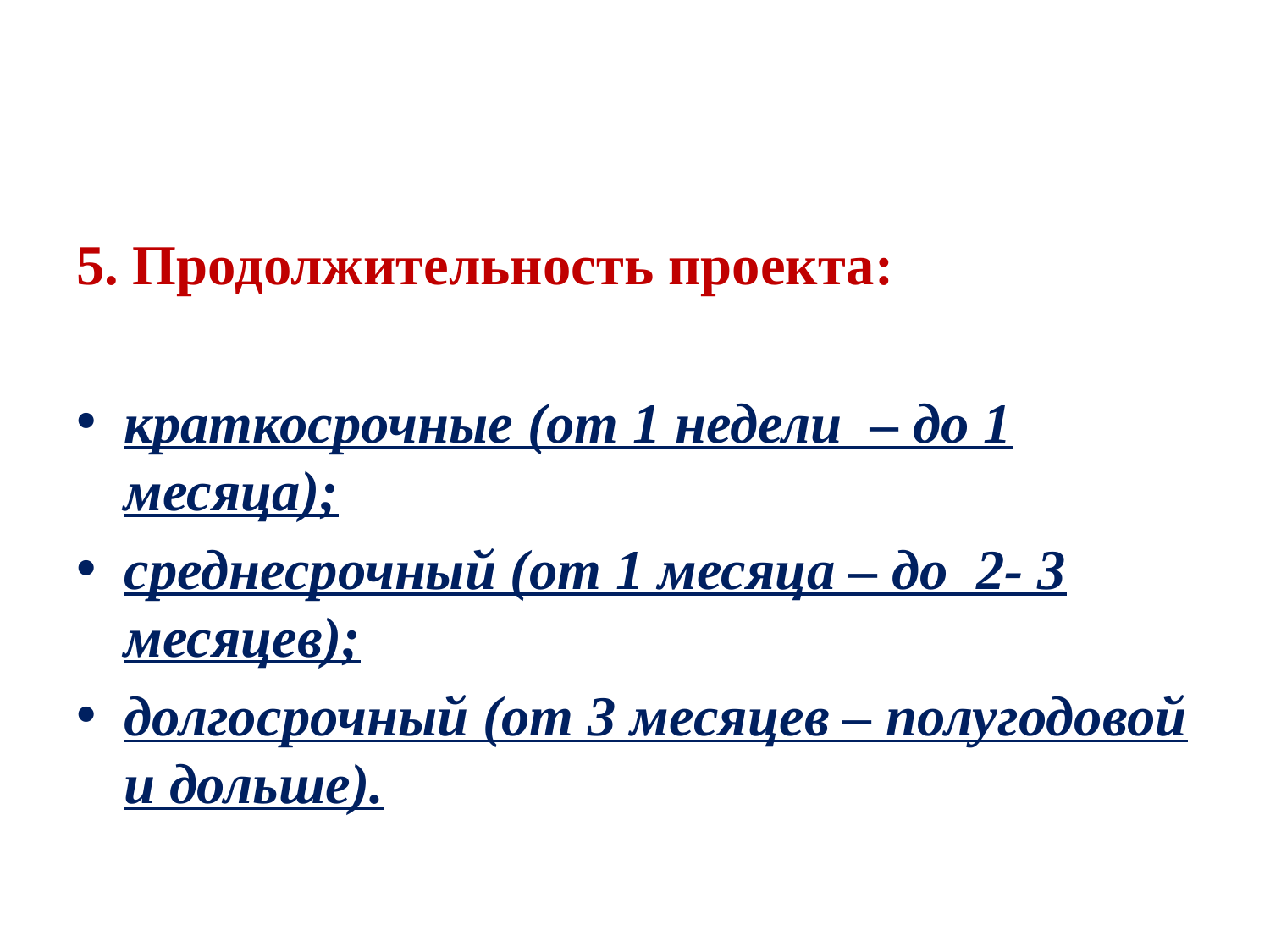

5. Продолжительность проекта:

краткосрочные (от 1 недели  – до 1 месяца);
среднесрочный (от 1 месяца – до  2- 3 месяцев);
долгосрочный (от 3 месяцев – полугодовой и дольше).